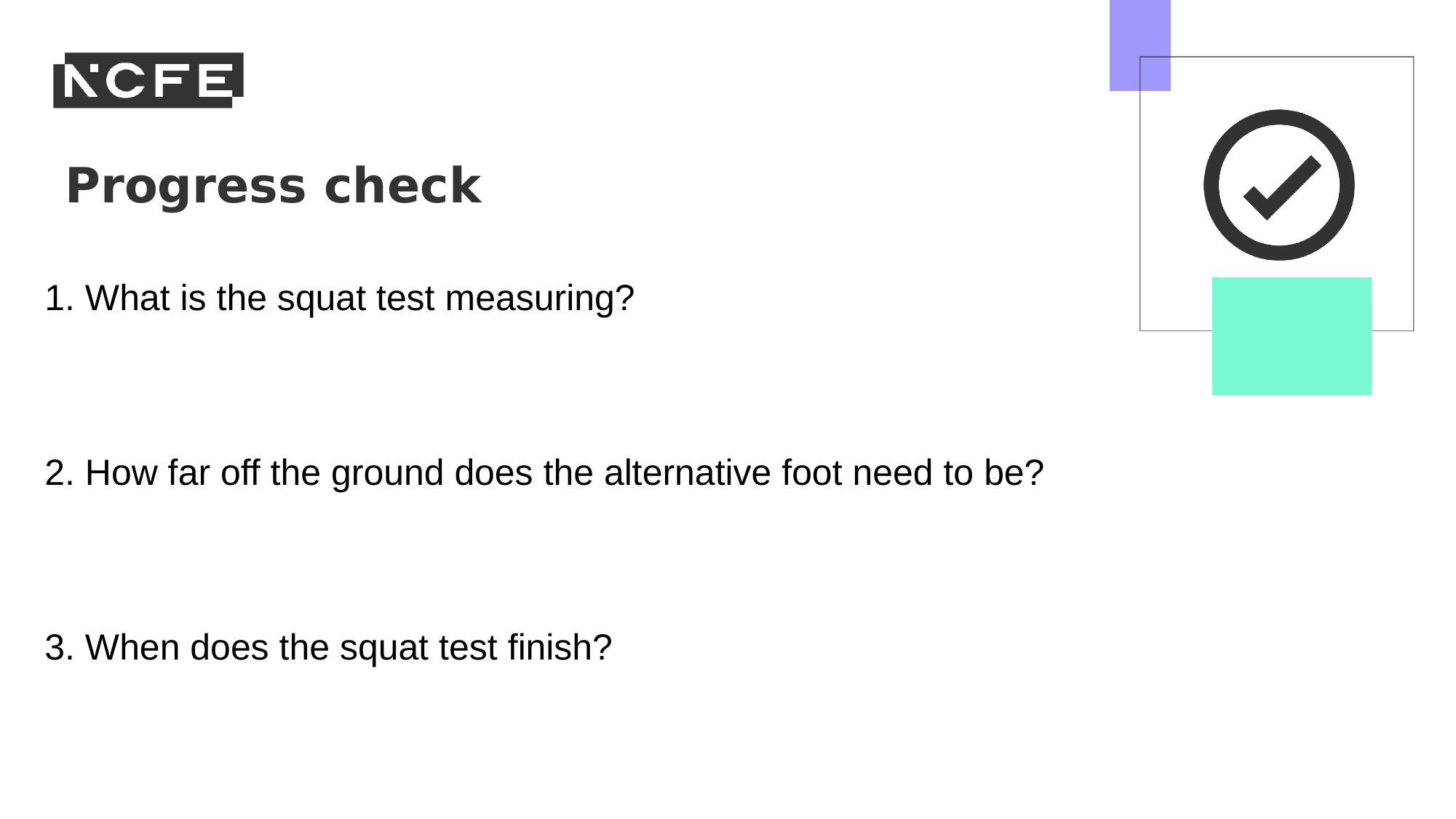

1. What is the squat test measuring?

2. How far off the ground does the alternative foot need to be?

3. When does the squat test finish?